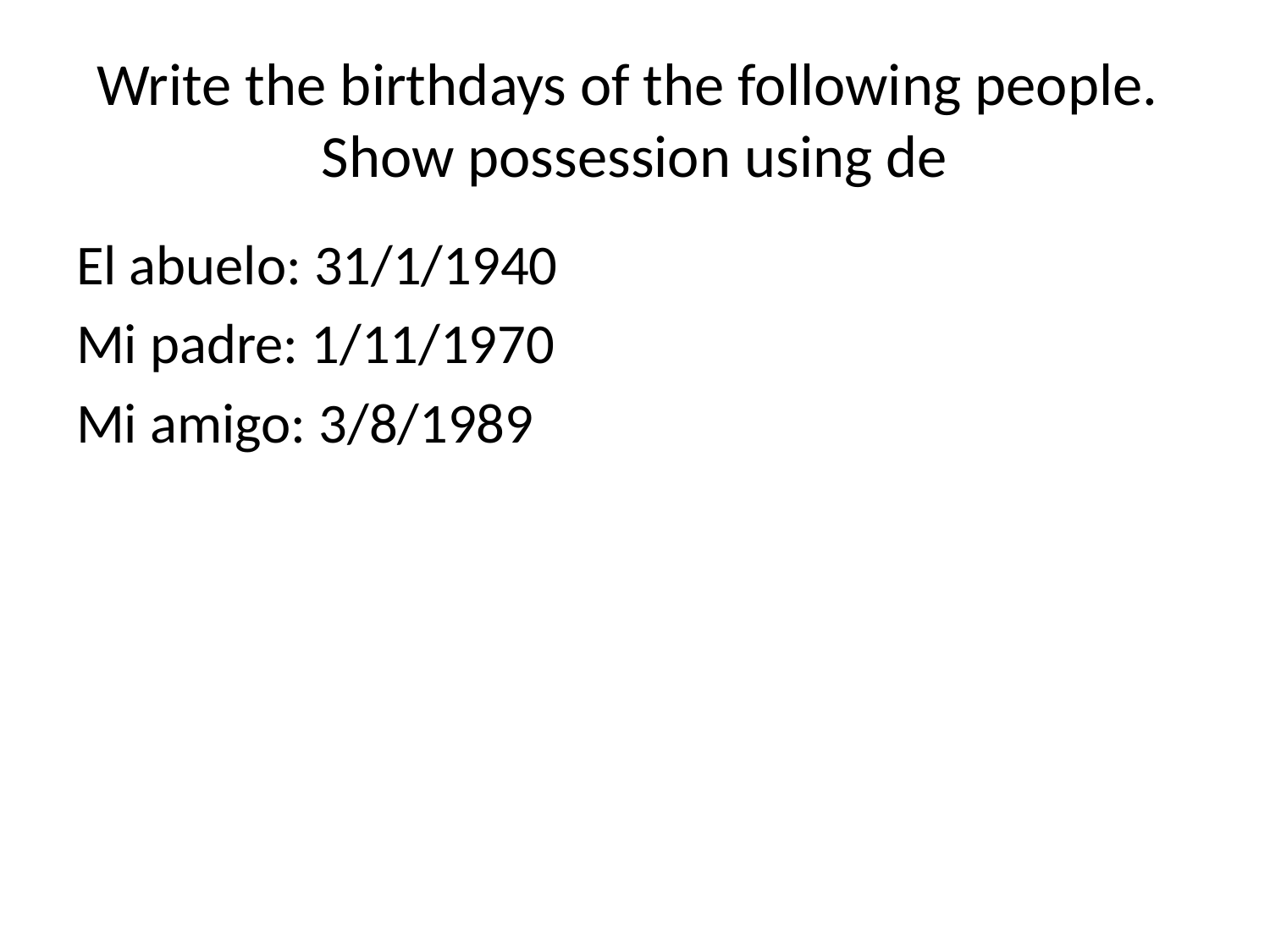

# Write the birthdays of the following people.  Show possession using de
El abuelo: 31/1/1940
Mi padre: 1/11/1970
Mi amigo: 3/8/1989